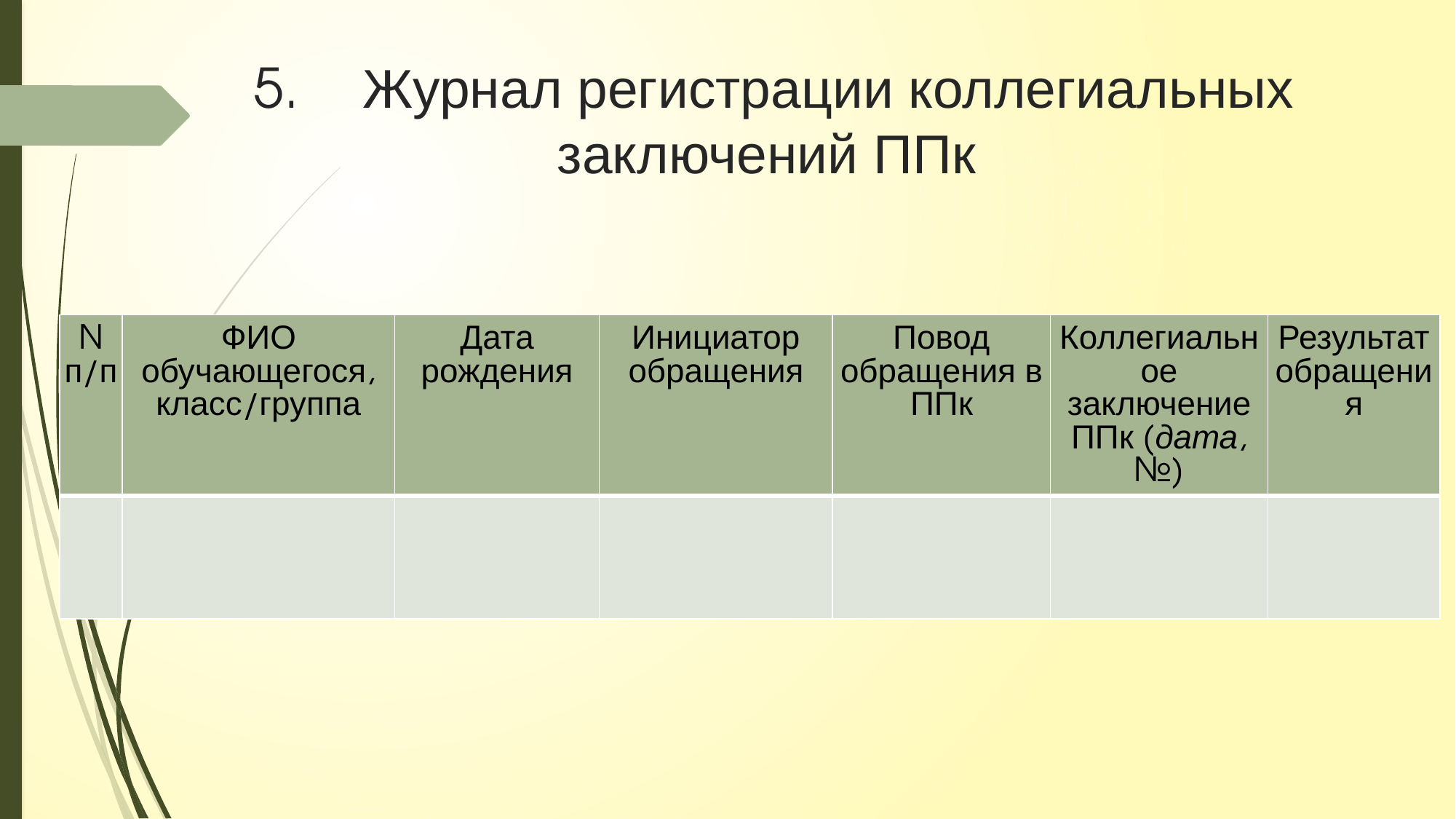

# 5.	Журнал регистрации коллегиальных заключений ППк
| N п/п | ФИО обучающегося, класс/группа | Дата рождения | Инициатор обращения | Повод обращения в ППк | Коллегиальное заключение ППк (дата, №) | Результат обращения |
| --- | --- | --- | --- | --- | --- | --- |
|  |  |  |  |  |  |  |